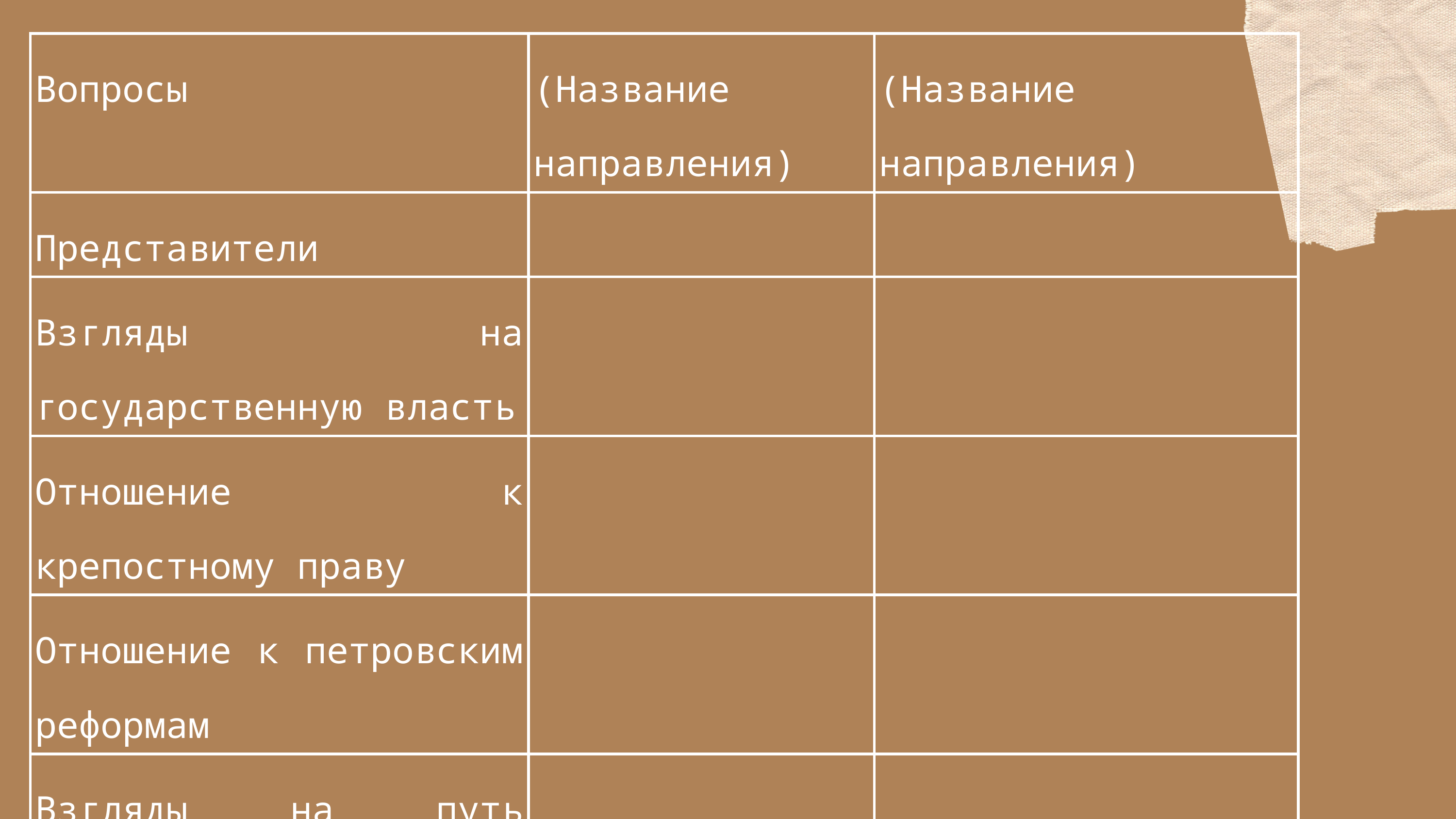

| Вопросы | (Название направления) | (Название направления) |
| --- | --- | --- |
| Представители |  |  |
| Взгляды на государственную власть |  |  |
| Отношение к крепостному праву |  |  |
| Отношение к петровским реформам |  |  |
| Взгляды на путь развития России |  |  |